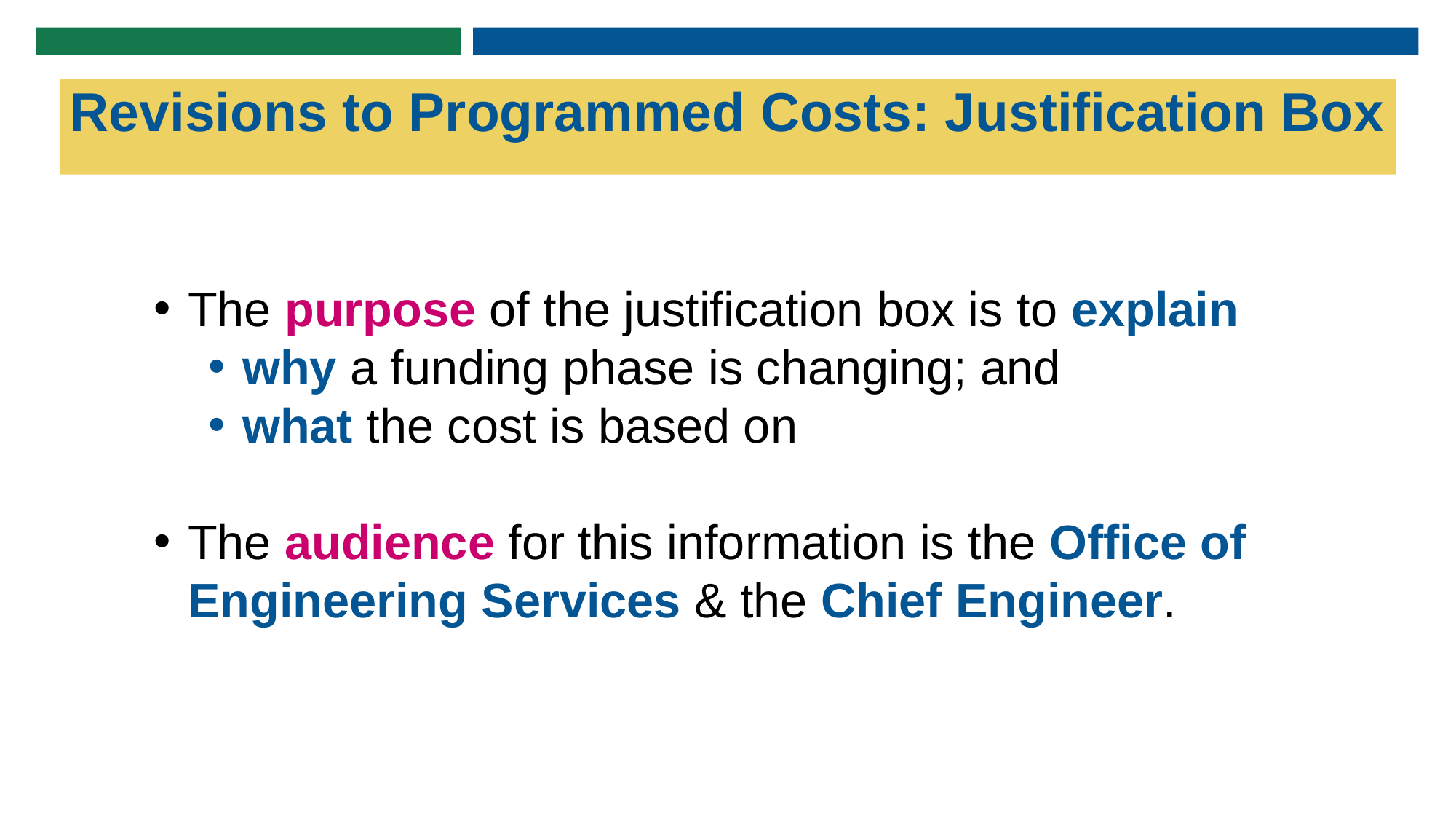

# Revisions to Programmed Costs: Justification Box
The purpose of the justification box is to explain
why a funding phase is changing; and
what the cost is based on

The audience for this information is the Office of Engineering Services & the Chief Engineer.